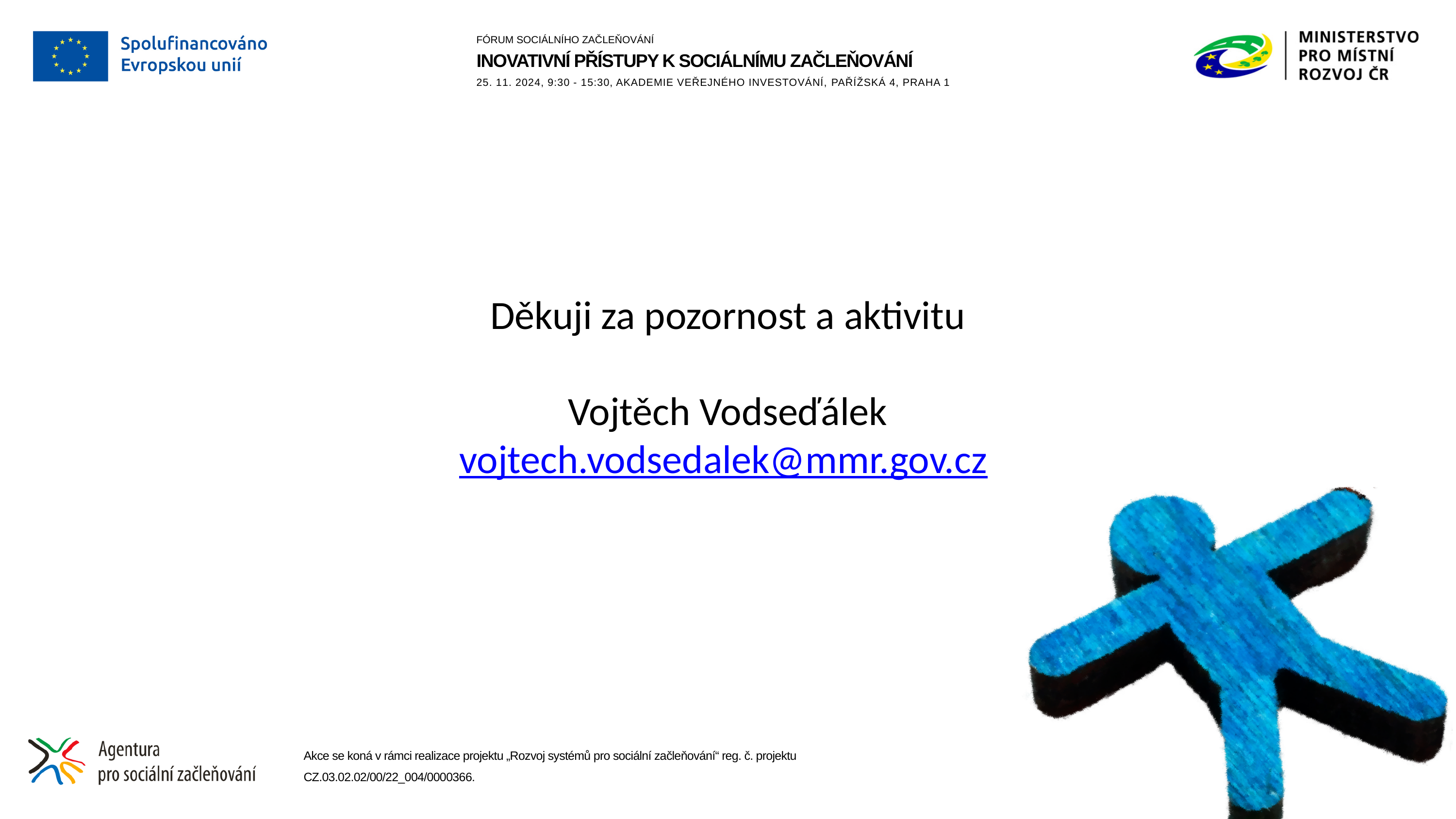

# Děkuji za pozornost a aktivitu Vojtěch Vodseďálek vojtech.vodsedalek@mmr.gov.cz